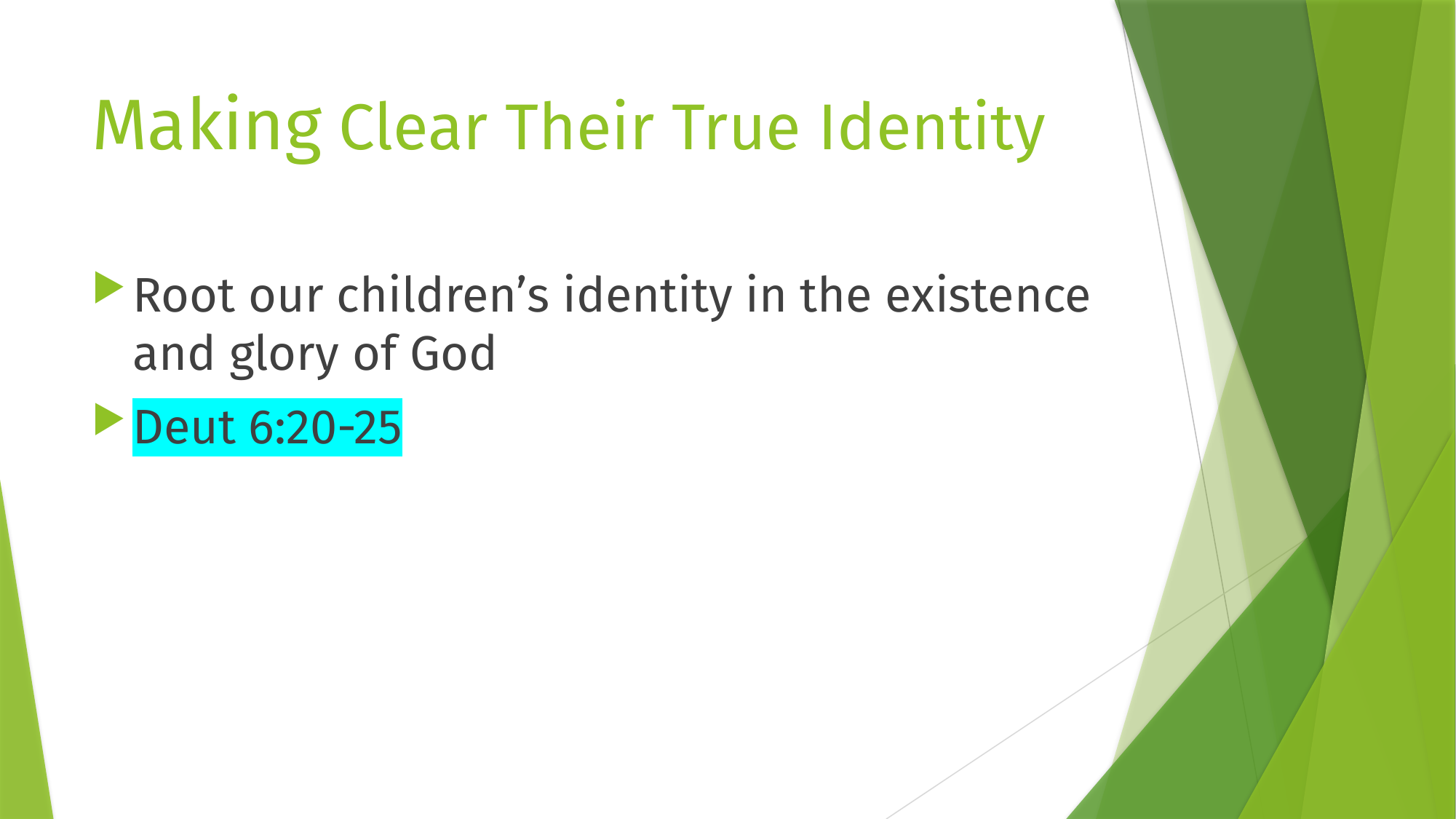

# Making Clear Their True Identity
Root our children’s identity in the existence and glory of God
Deut 6:20-25